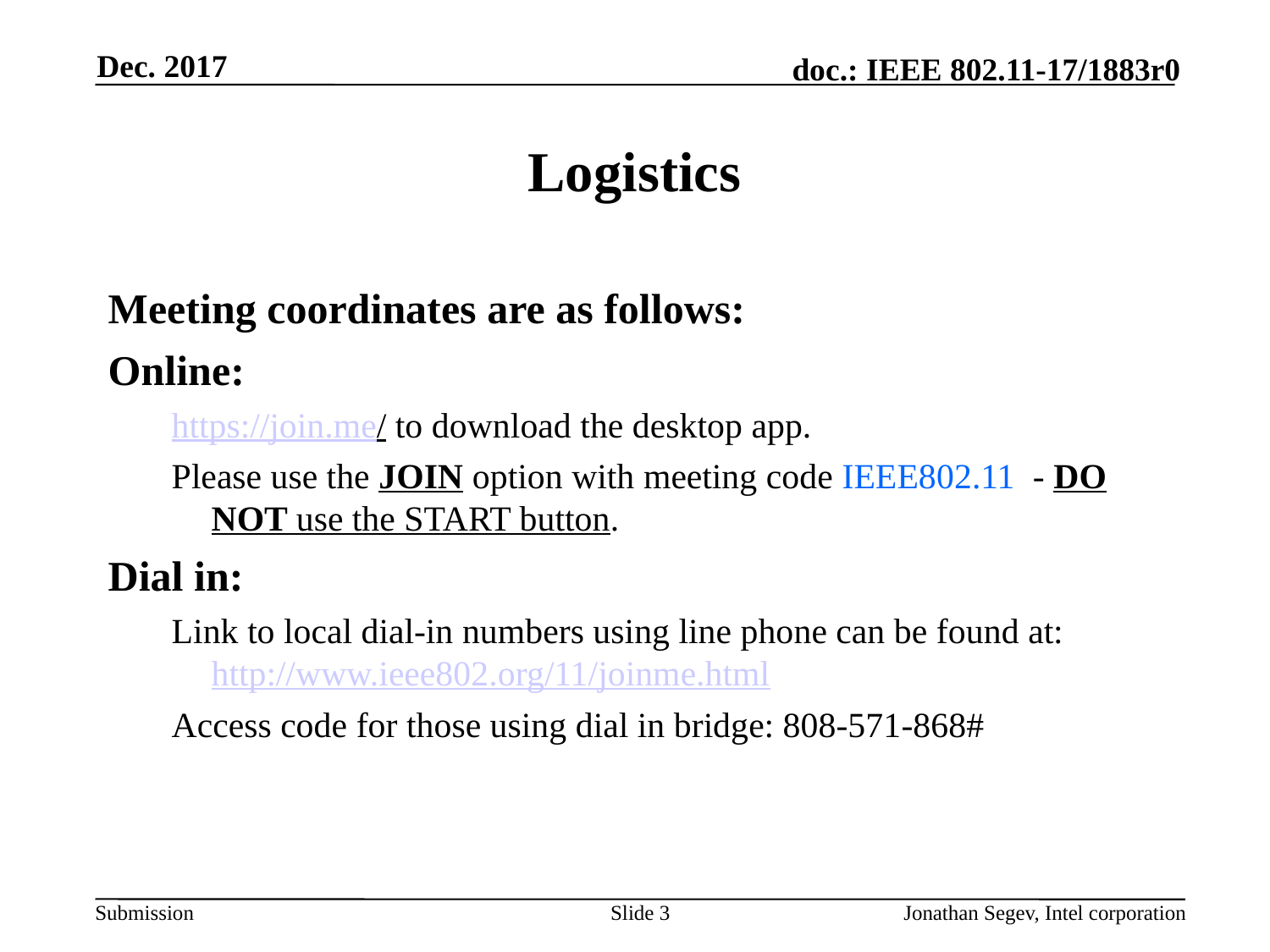

Dec. 2017
# Logistics
Meeting coordinates are as follows:
Online:
https://join.me/ to download the desktop app.
Please use the JOIN option with meeting code IEEE802.11  - DO NOT use the START button.
Dial in:
Link to local dial-in numbers using line phone can be found at: http://www.ieee802.org/11/joinme.html
Access code for those using dial in bridge: 808-571-868#

Slide 3
Jonathan Segev, Intel corporation